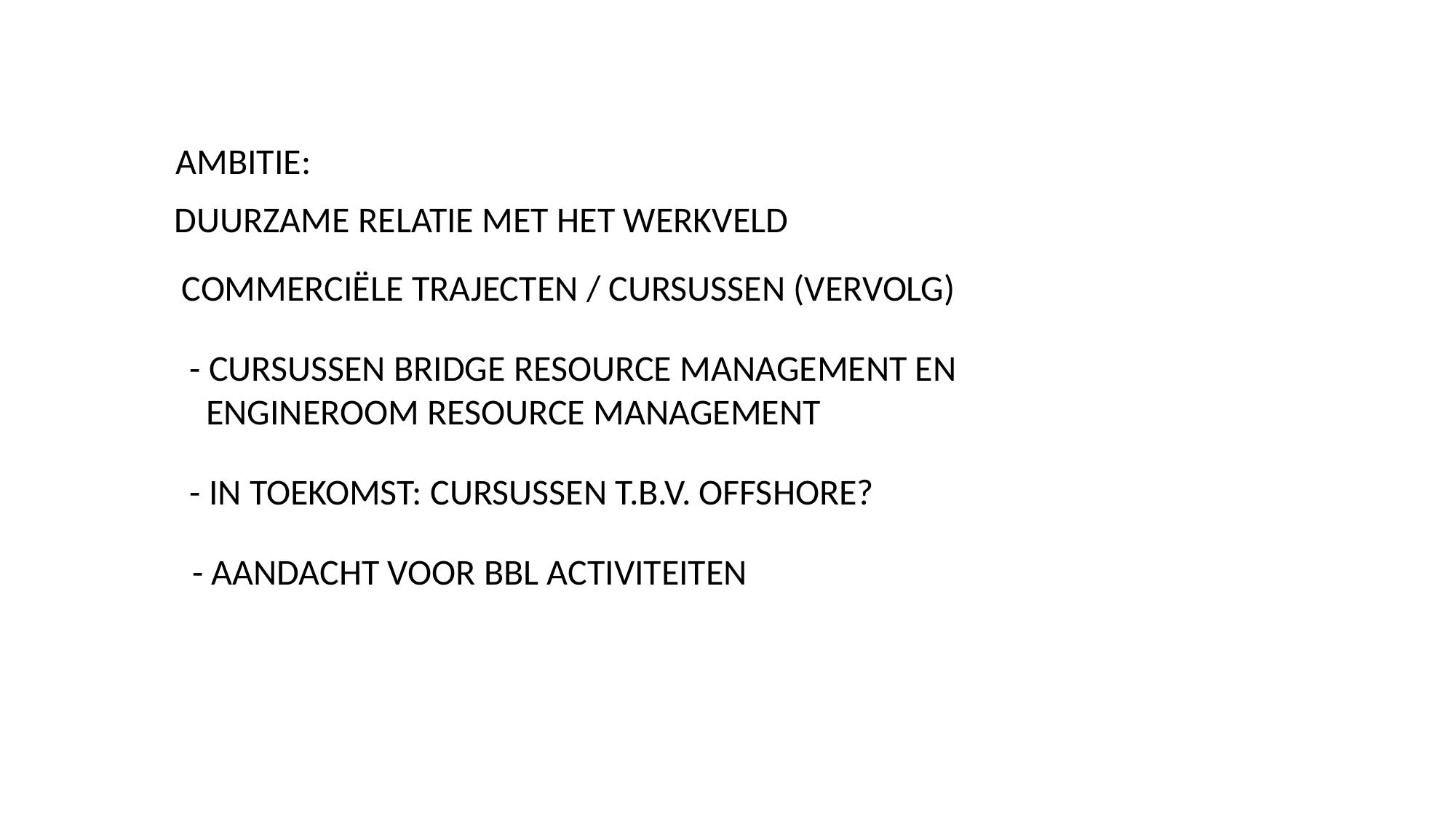

AMBITIE:
DUURZAME RELATIE MET HET WERKVELD
COMMERCIËLE TRAJECTEN / CURSUSSEN (VERVOLG)
- CURSUSSEN BRIDGE RESOURCE MANAGEMENT EN
  ENGINEROOM RESOURCE MANAGEMENT
- IN TOEKOMST: CURSUSSEN T.B.V. OFFSHORE?
- AANDACHT VOOR BBL ACTIVITEITEN